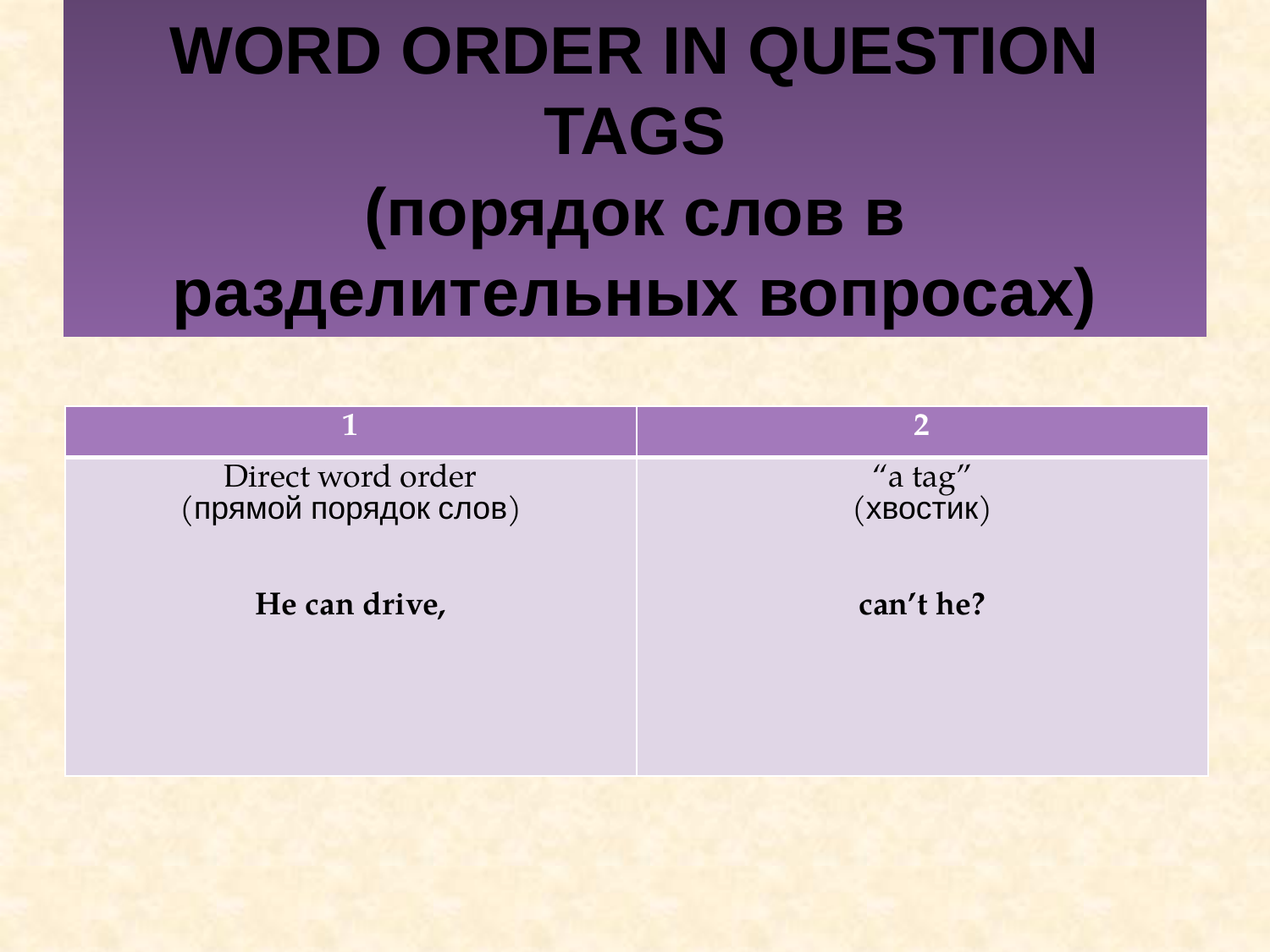

# WORD ORDER IN QUESTION TAGS (порядок слов в разделительных вопросах)
| 1 | 2 |
| --- | --- |
| Direct word order (прямой порядок слов) He can drive, | “a tag” (хвостик) can’t he? |